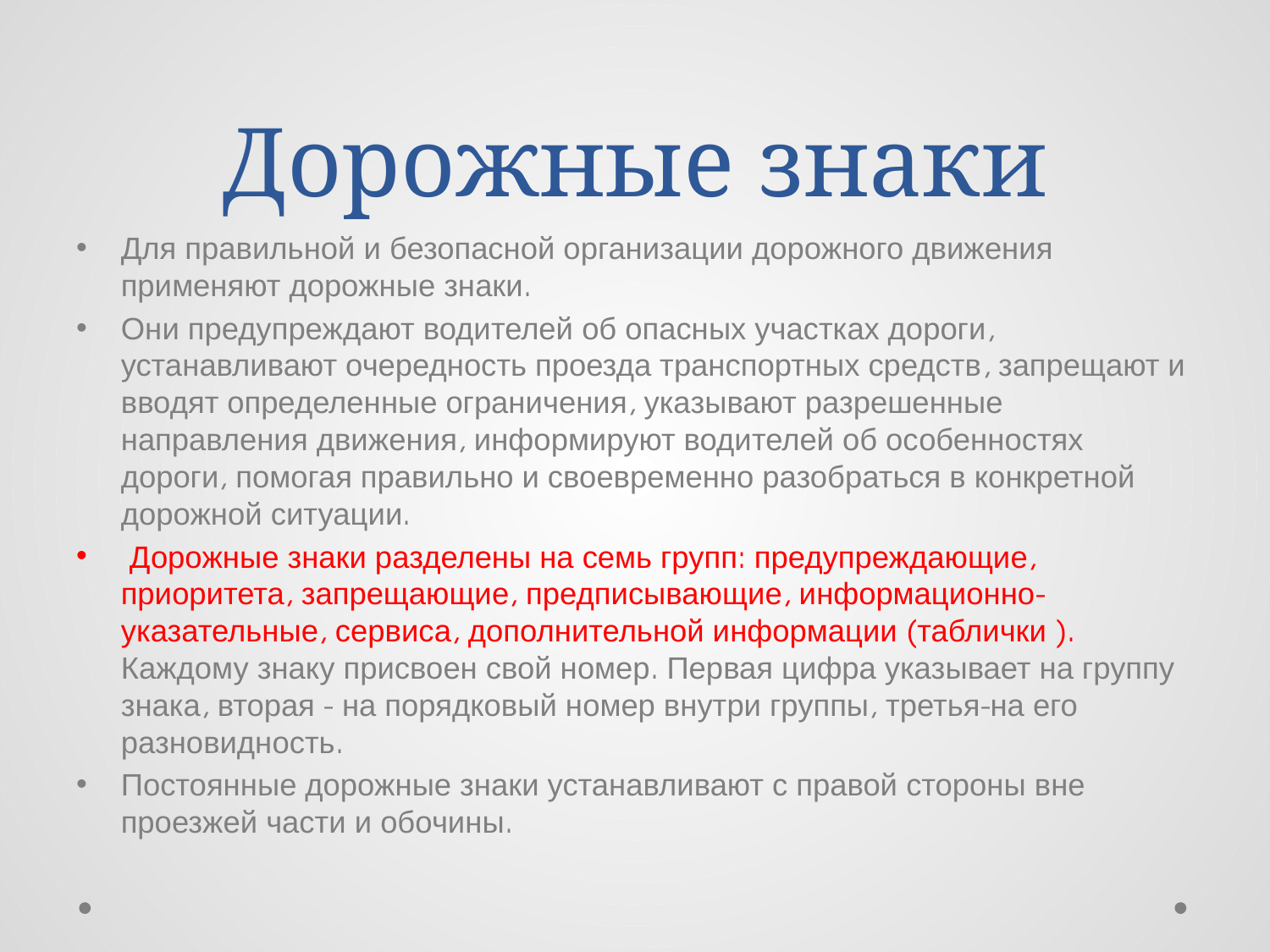

# Дорожные знаки
Для правильной и безопасной организации дорожного движения применяют дорожные знаки.
Они предупреждают водителей об опасных участках дороги, устанавливают очередность проезда транспортных средств, запрещают и вводят определенные ограничения, указывают разрешенные направления движения, информируют водителей об особенностях дороги, помогая правильно и своевременно разобраться в конкретной дорожной ситуации.
 Дорожные знаки разделены на семь групп: предупреждающие, приоритета, запрещающие, предписывающие, информационно-указательные, сервиса, дополнительной информации (таблички ). Каждому знаку присвоен свой номер. Первая цифра указывает на группу знака, вторая - на порядковый номер внутри группы, третья-на его разновидность.
Постоянные дорожные знаки устанавливают с правой стороны вне проезжей части и обочины.